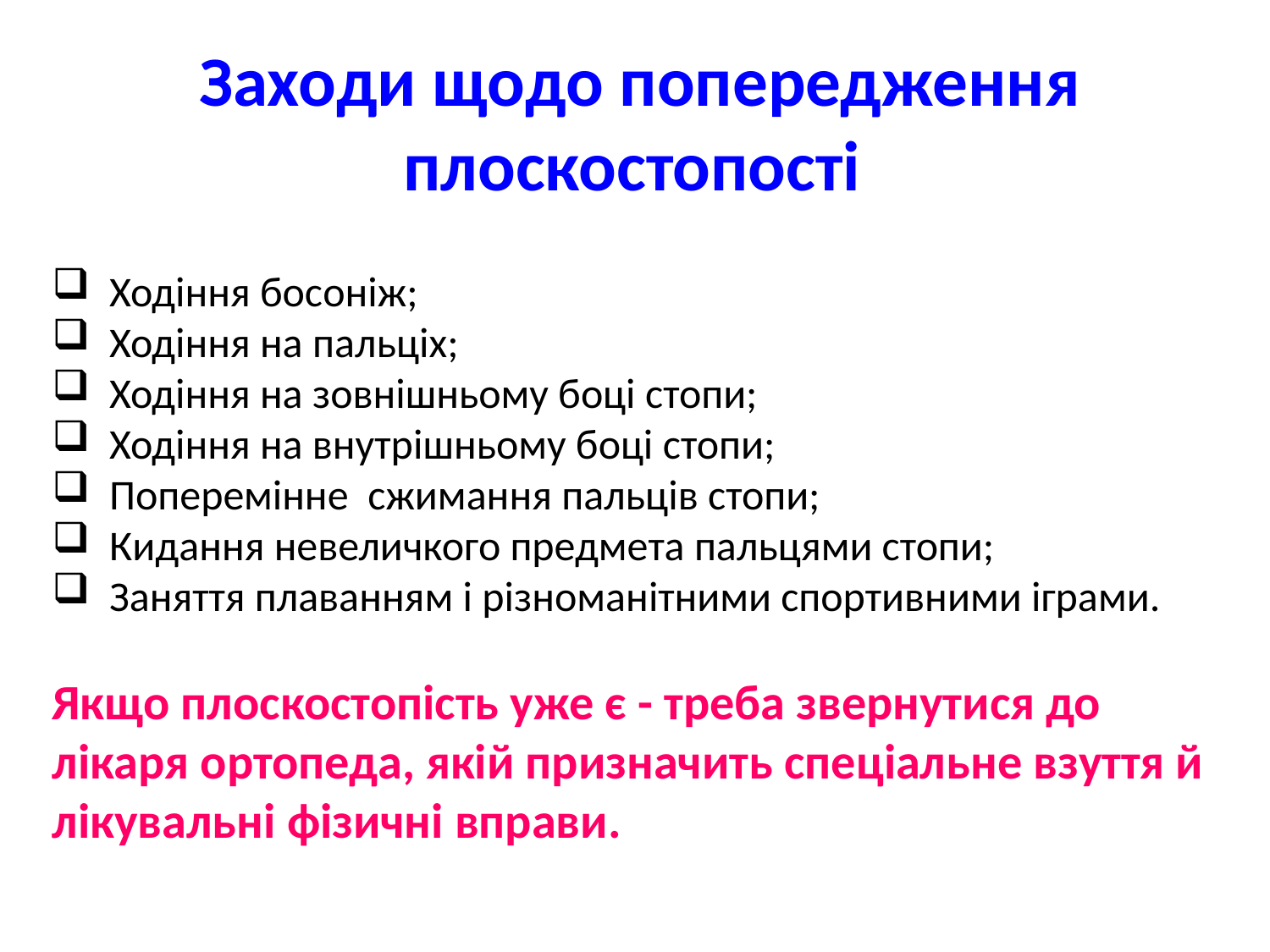

Заходи щодо попередження
 плоскостопості

  Ходіння босоніж;
  Ходіння на пальціх;
  Ходіння на зовнішньому боці стопи;
  Ходіння на внутрішньому боці стопи;
  Поперемінне  сжимання пальців стопи;
  Кидання невеличкого предмета пальцями стопи;
  Заняття плаванням і різноманітними спортивними іграми.

Якщо плоскостопість уже є - треба звернутися до лікаря ортопеда, якій призначить спеціальне взуття й лікувальні фізичні вправи.